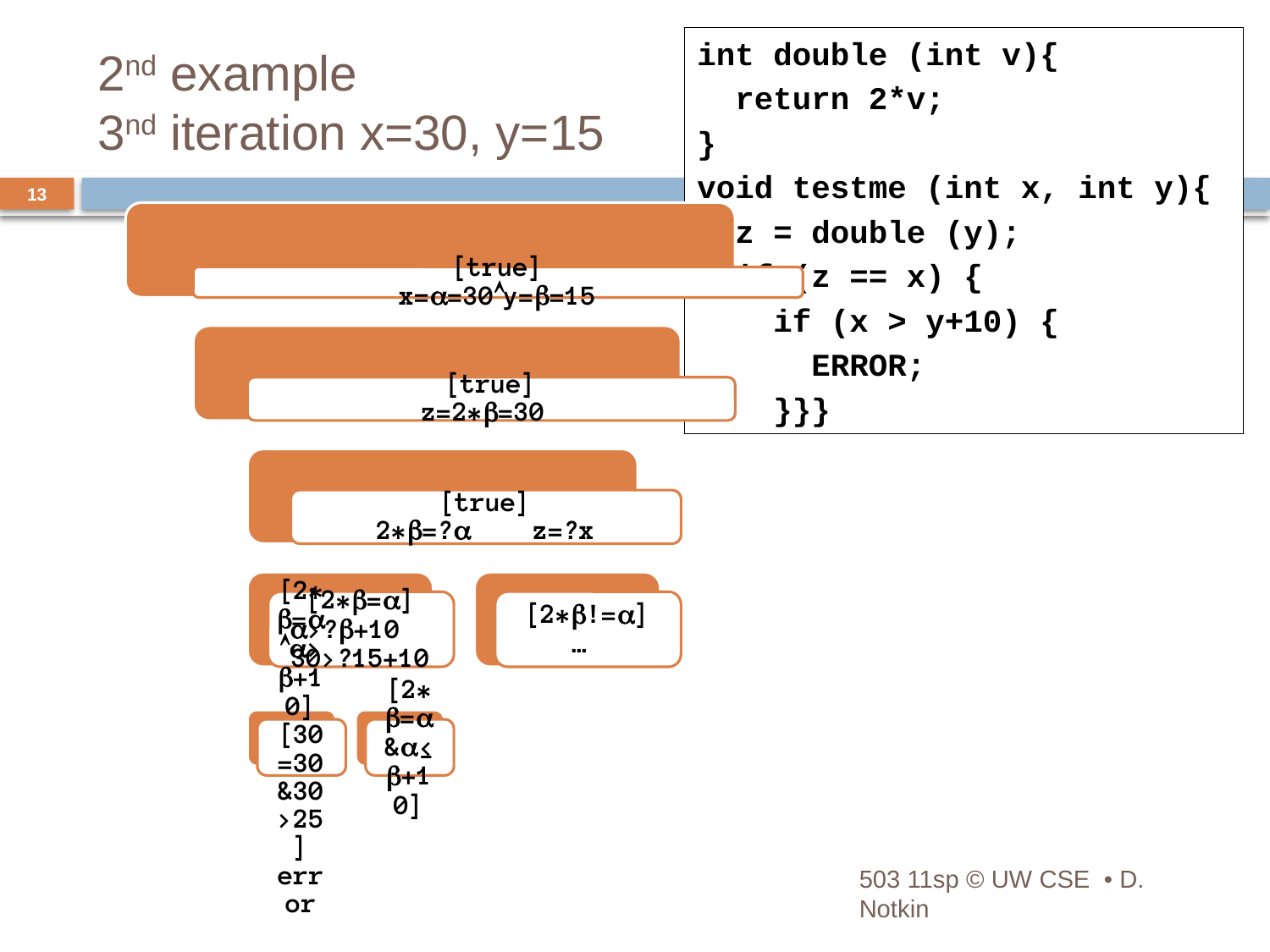

int double (int v){
  return 2*v;
}
void testme (int x, int y){
  z = double (y);
  if (z == x) {
    if (x > y+10) {
      ERROR;
    }}}
# 2nd example 3nd iteration x=30, y=15
13
[true]
x=α=30∧y=β=15
[true]
z=2*β=30
[true]
2*β=?α    z=?x
[2*β!=α]
…
503 11sp © UW CSE  • D. Notkin